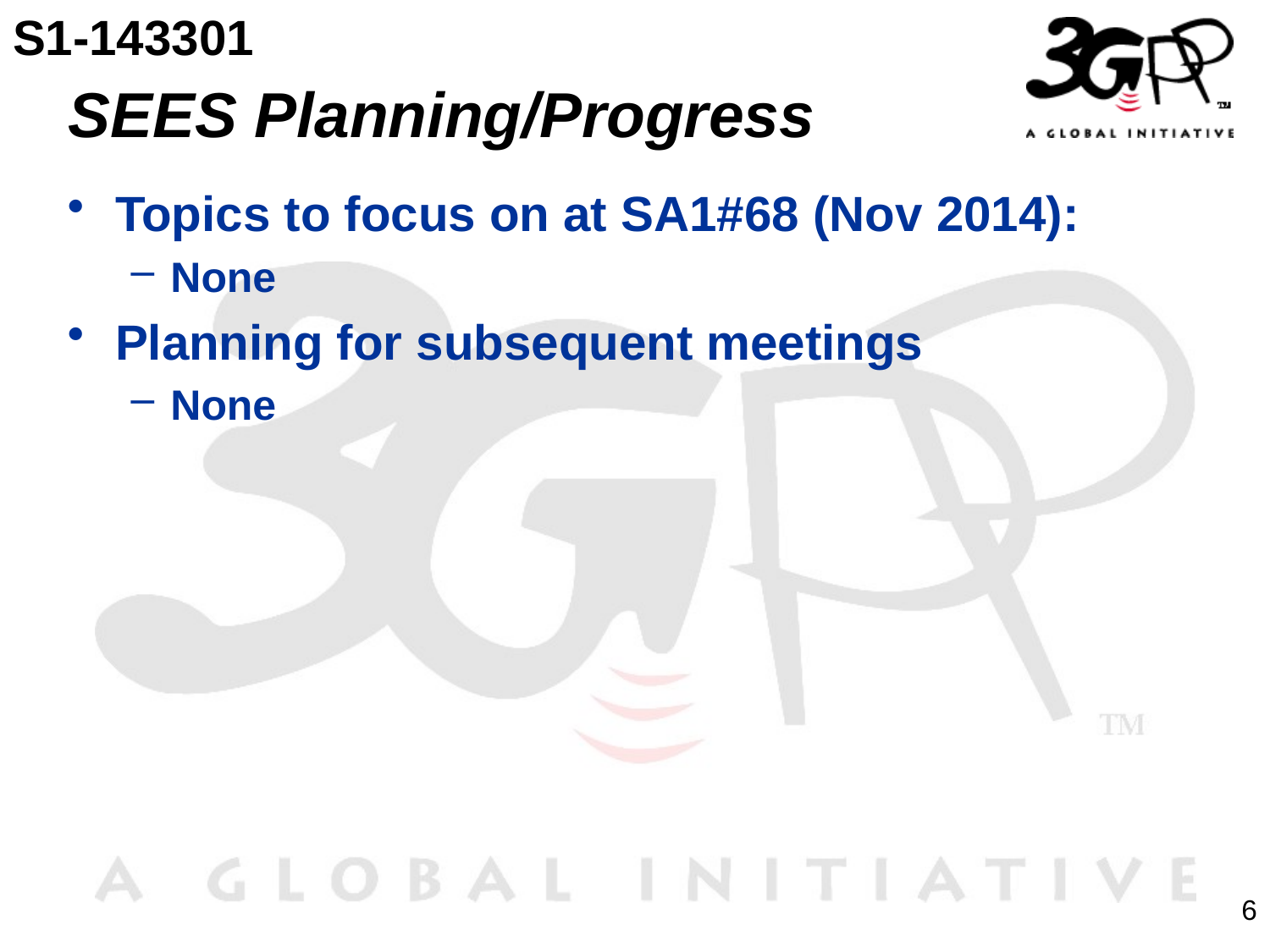

S1-143301
# SEES Planning/Progress
Topics to focus on at SA1#68 (Nov 2014):
None
Planning for subsequent meetings
None
6